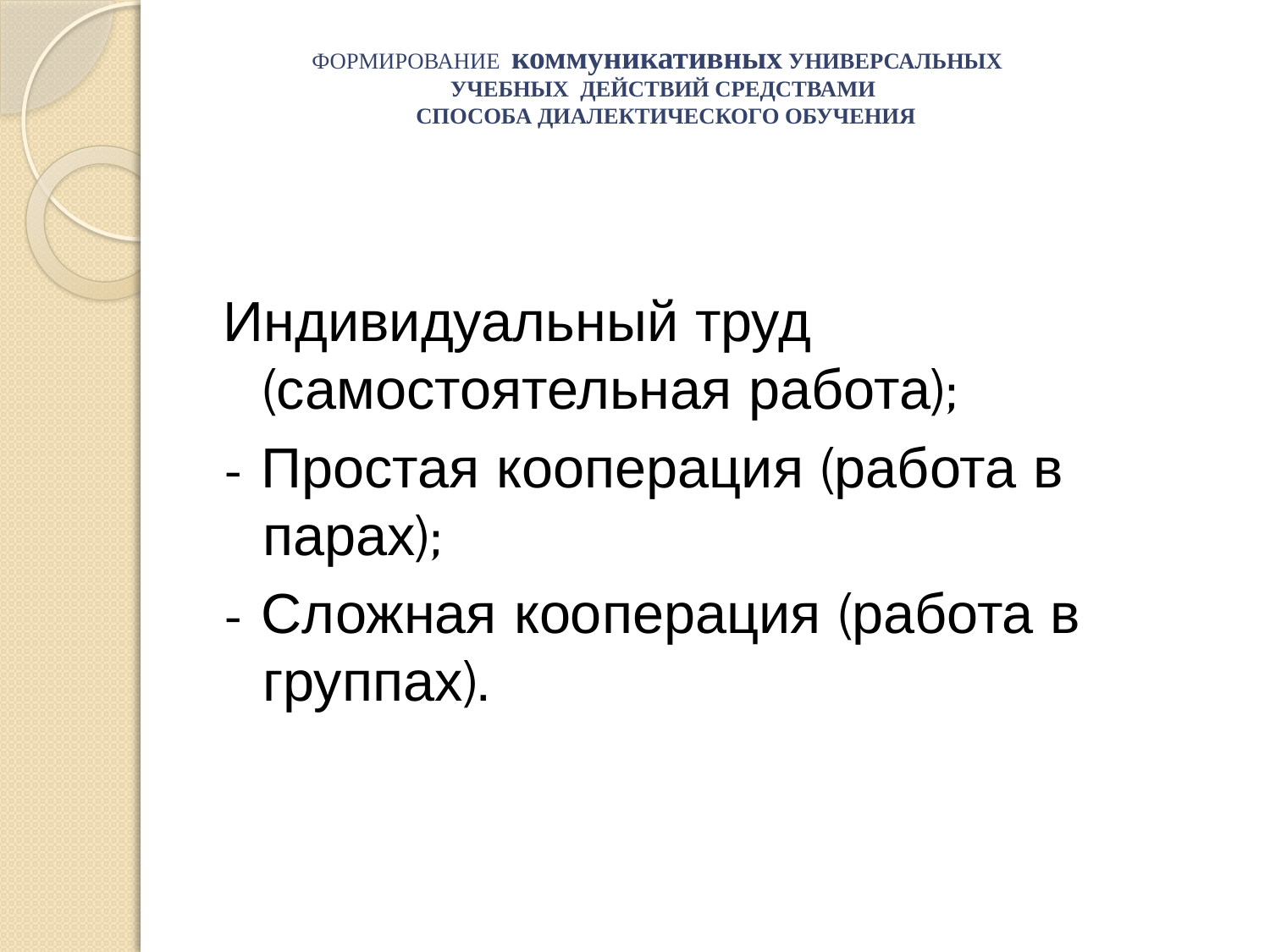

# ФОРМИРОВАНИЕ  коммуникативных УНИВЕРСАЛЬНЫХ  УЧЕБНЫХ  ДЕЙСТВИЙ СРЕДСТВАМИ  СПОСОБА ДИАЛЕКТИЧЕСКОГО ОБУЧЕНИЯ

Индивидуальный труд (самостоятельная работа);
- Простая кооперация (работа в парах);
- Сложная кооперация (работа в группах).